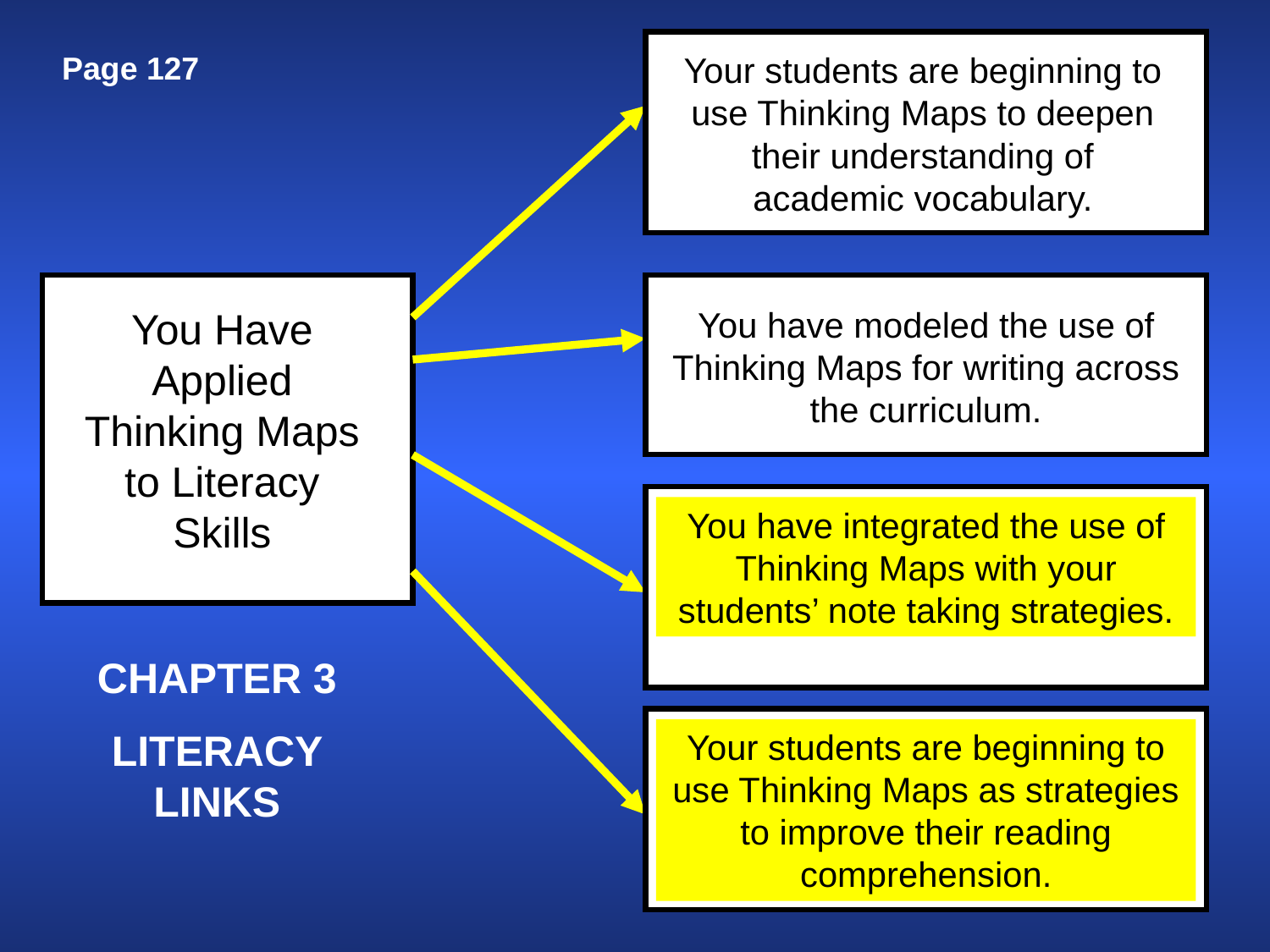

Your students are beginning to use Thinking Maps to deepen their understanding of academic vocabulary.

Page 127

You Have Applied Thinking Maps to Literacy Skills

You have modeled the use of Thinking Maps for writing across the curriculum.

You have integrated the use of Thinking Maps with your students’ note taking strategies.

Your students are beginning to use Thinking Maps as strategies to improve their reading comprehension.
CHAPTER 3
LITERACY LINKS